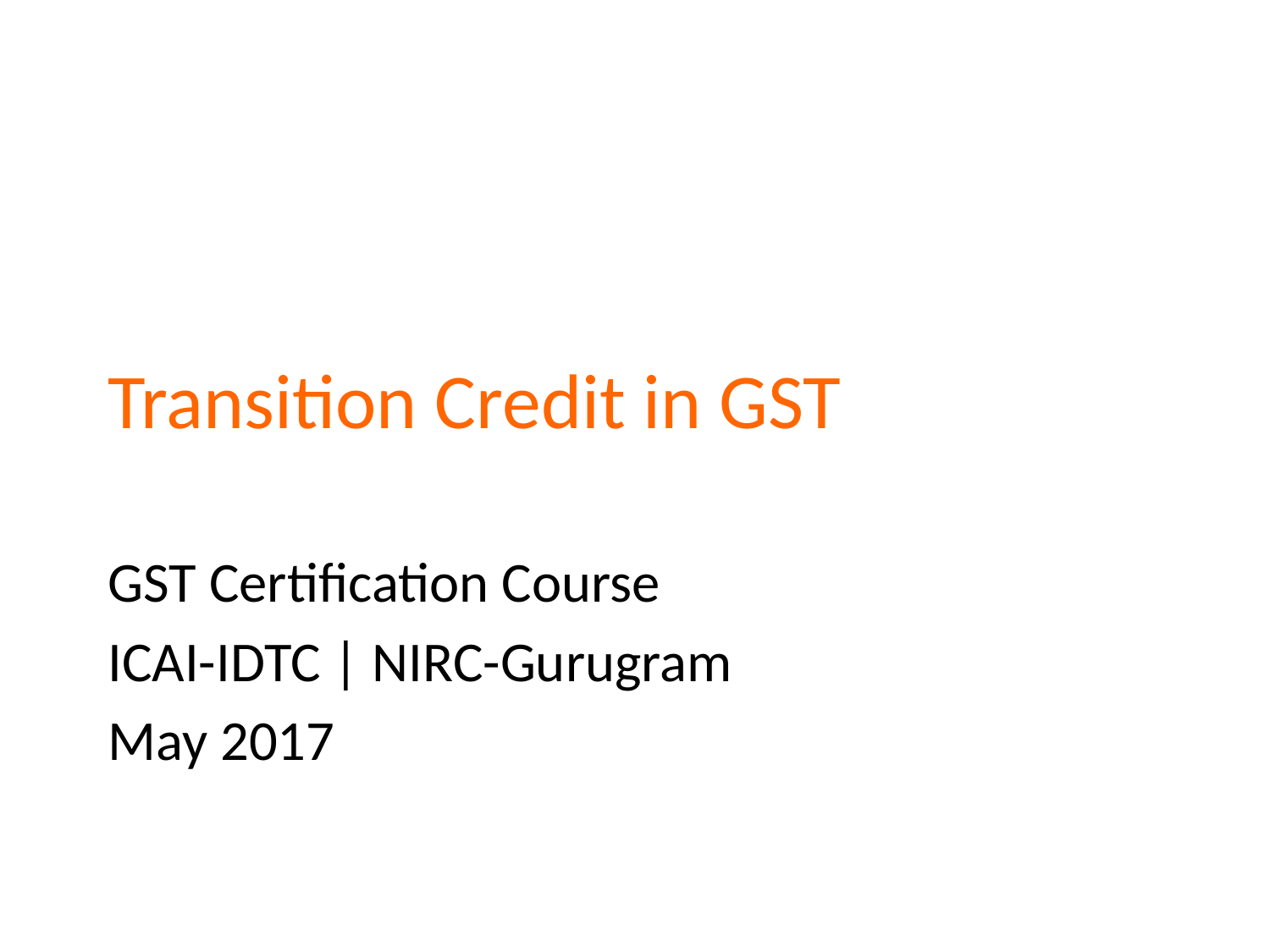

# Transition Credit in GST
GST Certification Course
ICAI-IDTC | NIRC-Gurugram
May 2017